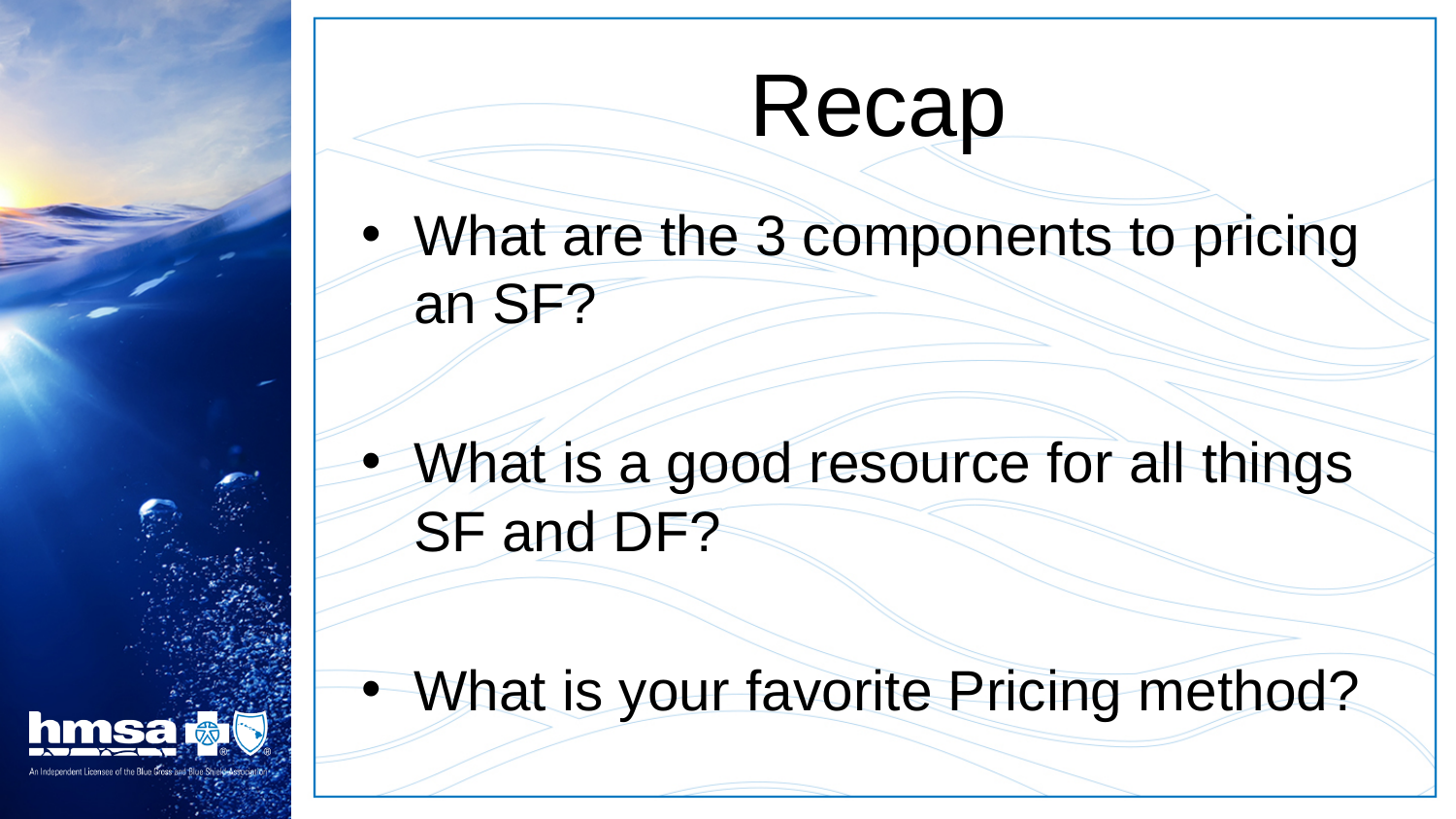

# Recap
What are the 3 components to pricing an SF?

What is a good resource for all things SF and DF?

What is your favorite Pricing method?